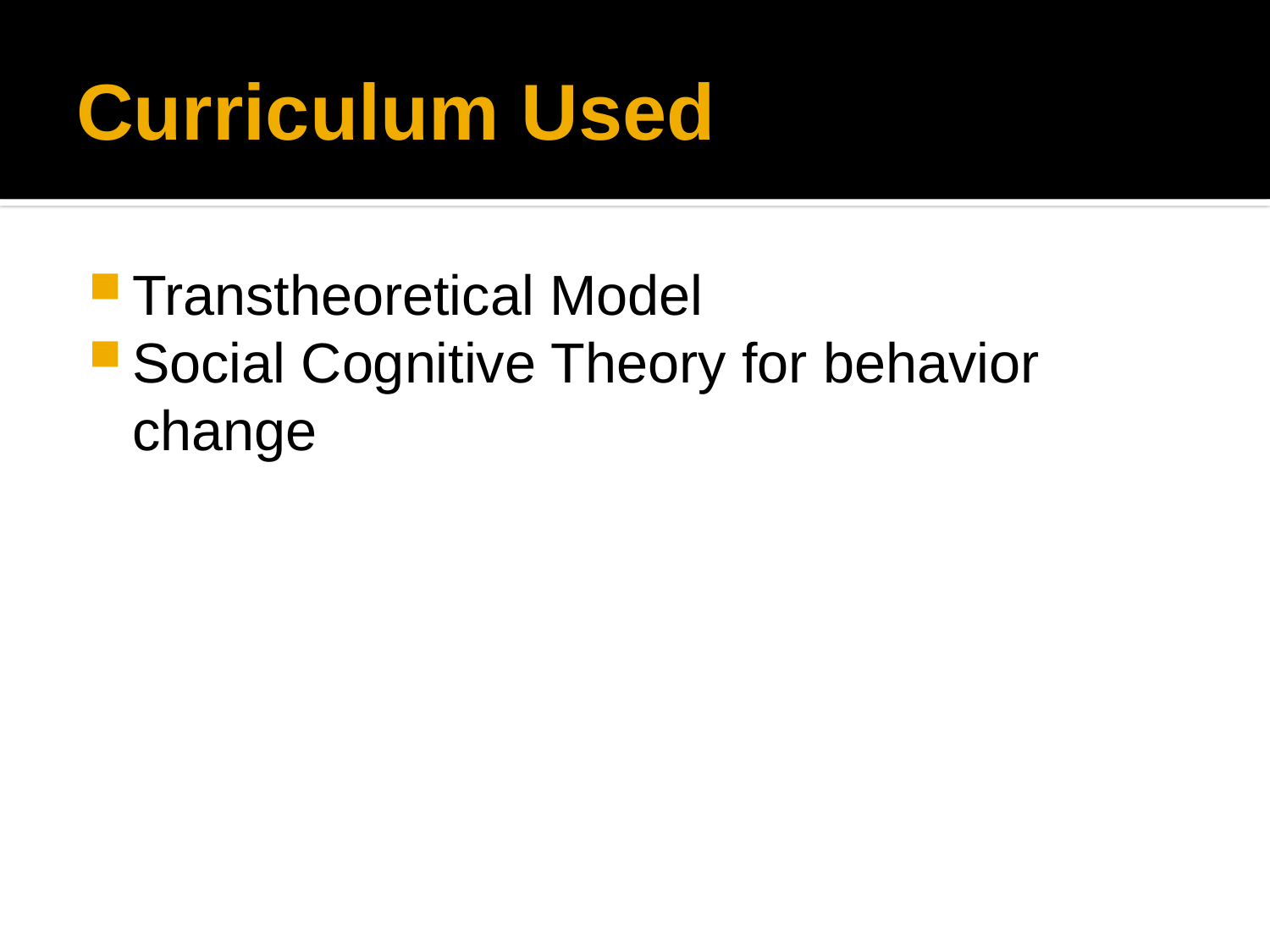

# Curriculum Used
Transtheoretical Model
Social Cognitive Theory for behavior change